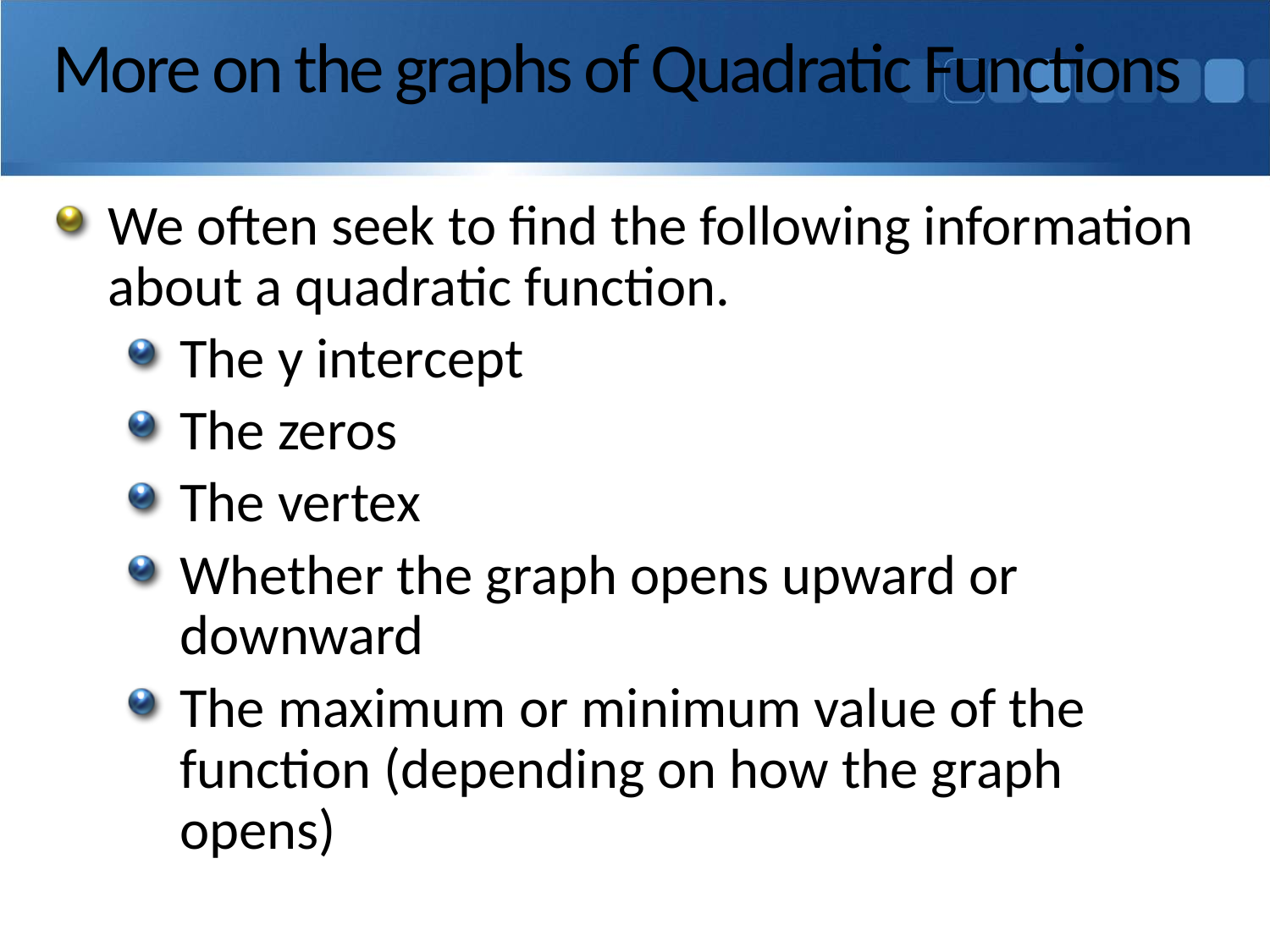

# More on the graphs of Quadratic Functions
We often seek to find the following information about a quadratic function.
The y intercept
The zeros
The vertex
Whether the graph opens upward or downward
The maximum or minimum value of the function (depending on how the graph opens)